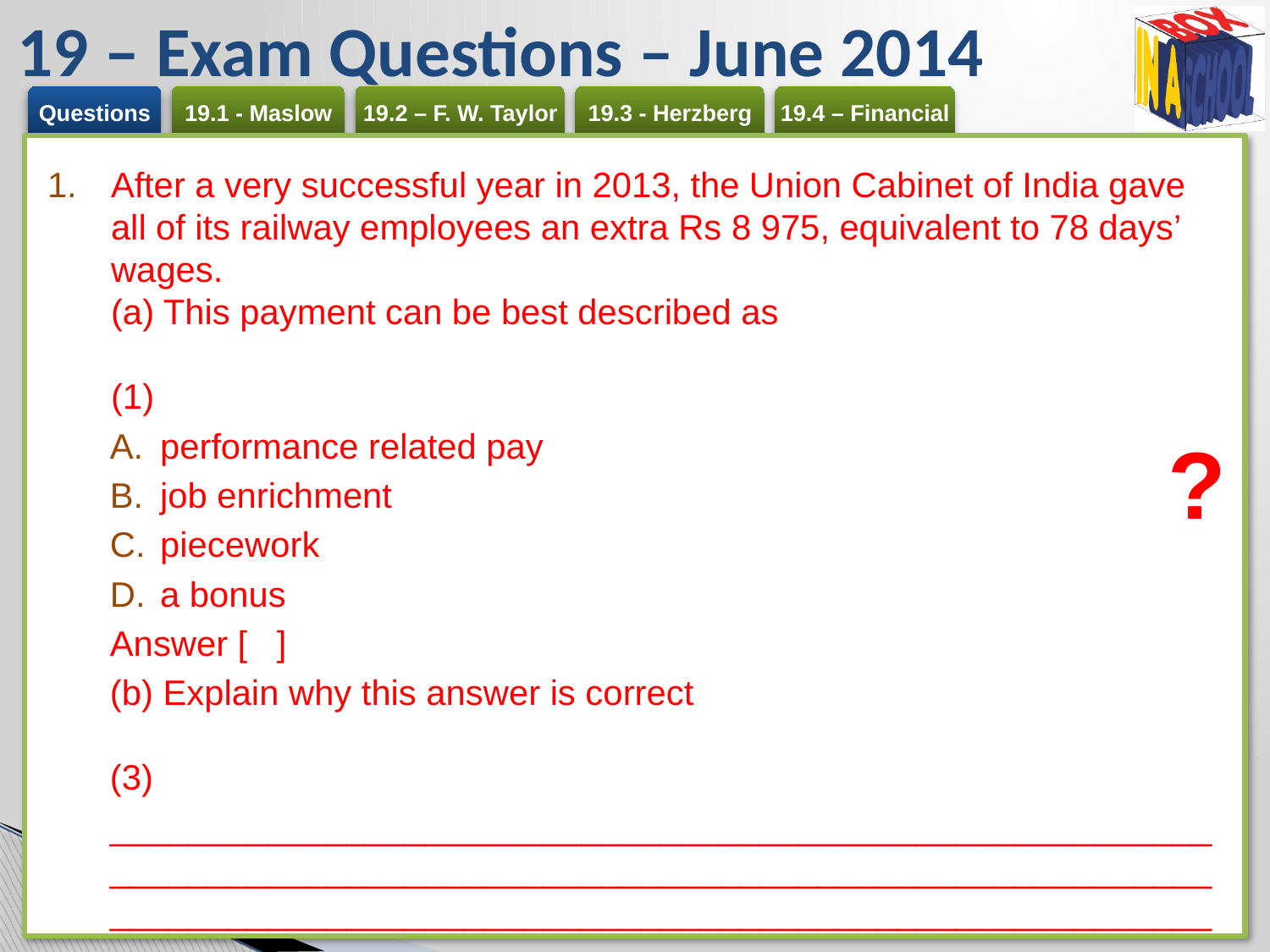

# 19 – Exam Questions – June 2014
After a very successful year in 2013, the Union Cabinet of India gave all of its railway employees an extra Rs 8 975, equivalent to 78 days’ wages.
(a) This payment can be best described as	(1)
performance related pay
job enrichment
piecework
a bonus
Answer [   ]
(b) Explain why this answer is correct 	(3)
__________________________________________________________________________________________________________________________________________________________________________________________________________________________________________________________________________________________________________________________________________________________________________________________________(Total for Question 4 = 4 marks)
?